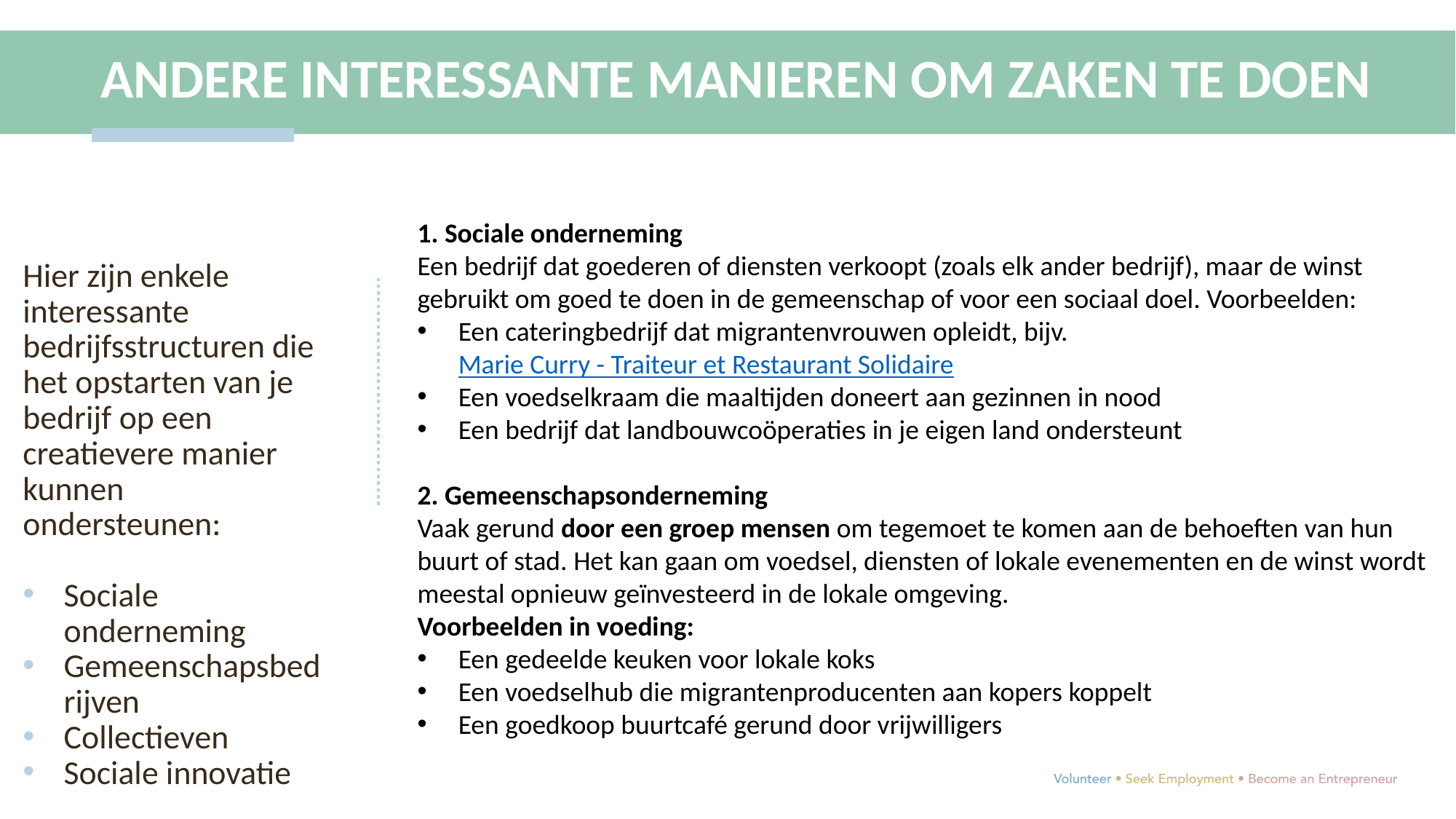

ANDERE INTERESSANTE MANIEREN OM ZAKEN TE DOEN
1. Sociale onderneming
Een bedrijf dat goederen of diensten verkoopt (zoals elk ander bedrijf), maar de winst gebruikt om goed te doen in de gemeenschap of voor een sociaal doel. Voorbeelden:
Een cateringbedrijf dat migrantenvrouwen opleidt, bijv. Marie Curry - Traiteur et Restaurant Solidaire
Een voedselkraam die maaltijden doneert aan gezinnen in nood
Een bedrijf dat landbouwcoöperaties in je eigen land ondersteunt

2. Gemeenschapsonderneming
Vaak gerund door een groep mensen om tegemoet te komen aan de behoeften van hun buurt of stad. Het kan gaan om voedsel, diensten of lokale evenementen en de winst wordt meestal opnieuw geïnvesteerd in de lokale omgeving.
Voorbeelden in voeding:
Een gedeelde keuken voor lokale koks
Een voedselhub die migrantenproducenten aan kopers koppelt
Een goedkoop buurtcafé gerund door vrijwilligers

Hier zijn enkele interessante bedrijfsstructuren die het opstarten van je bedrijf op een creatievere manier kunnen ondersteunen:

Sociale onderneming
Gemeenschapsbedrijven
Collectieven
Sociale innovatie